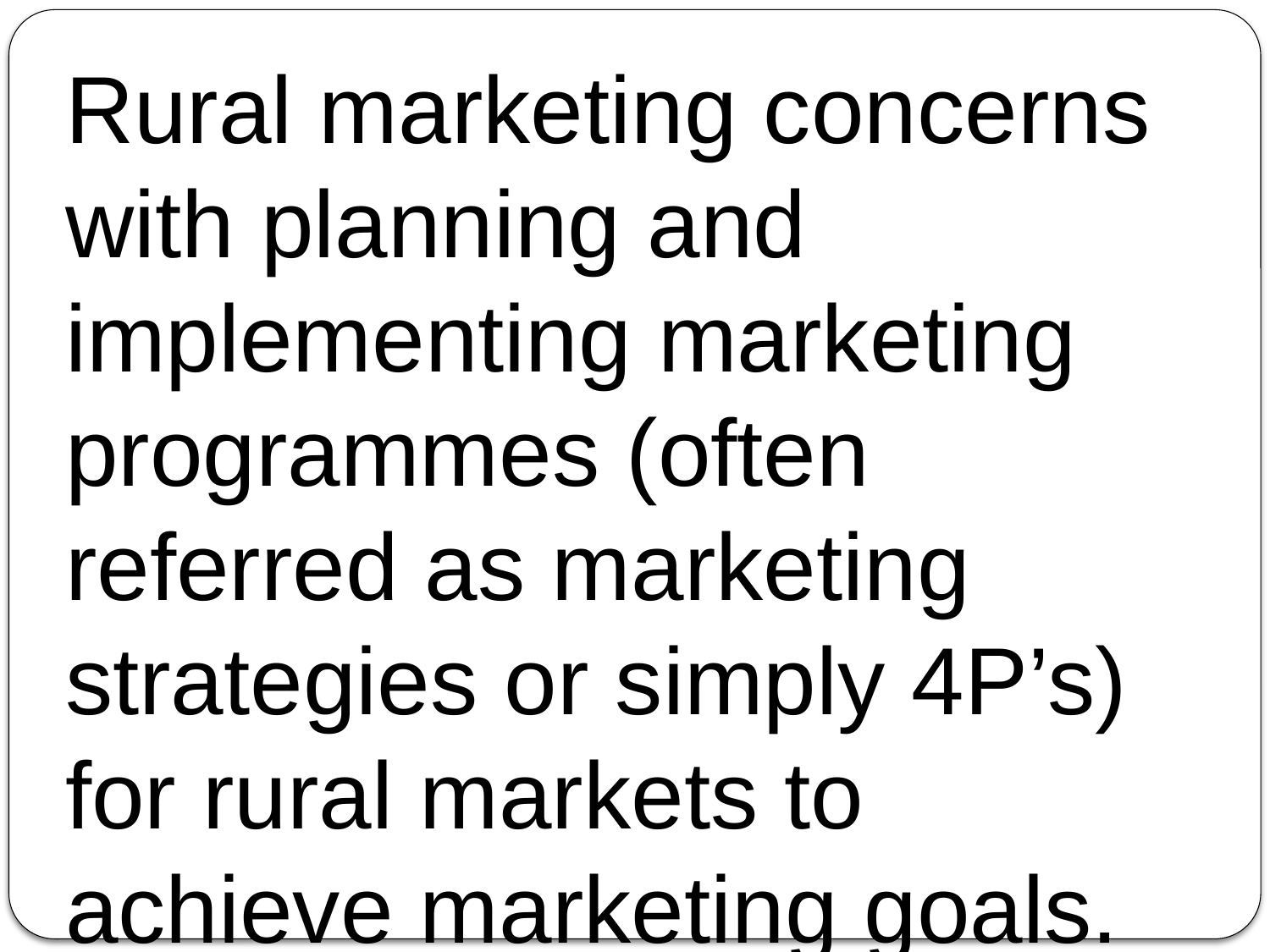

Rural marketing concerns with planning and implementing marketing programmes (often referred as marketing strategies or simply 4P’s) for rural markets to achieve marketing goals.